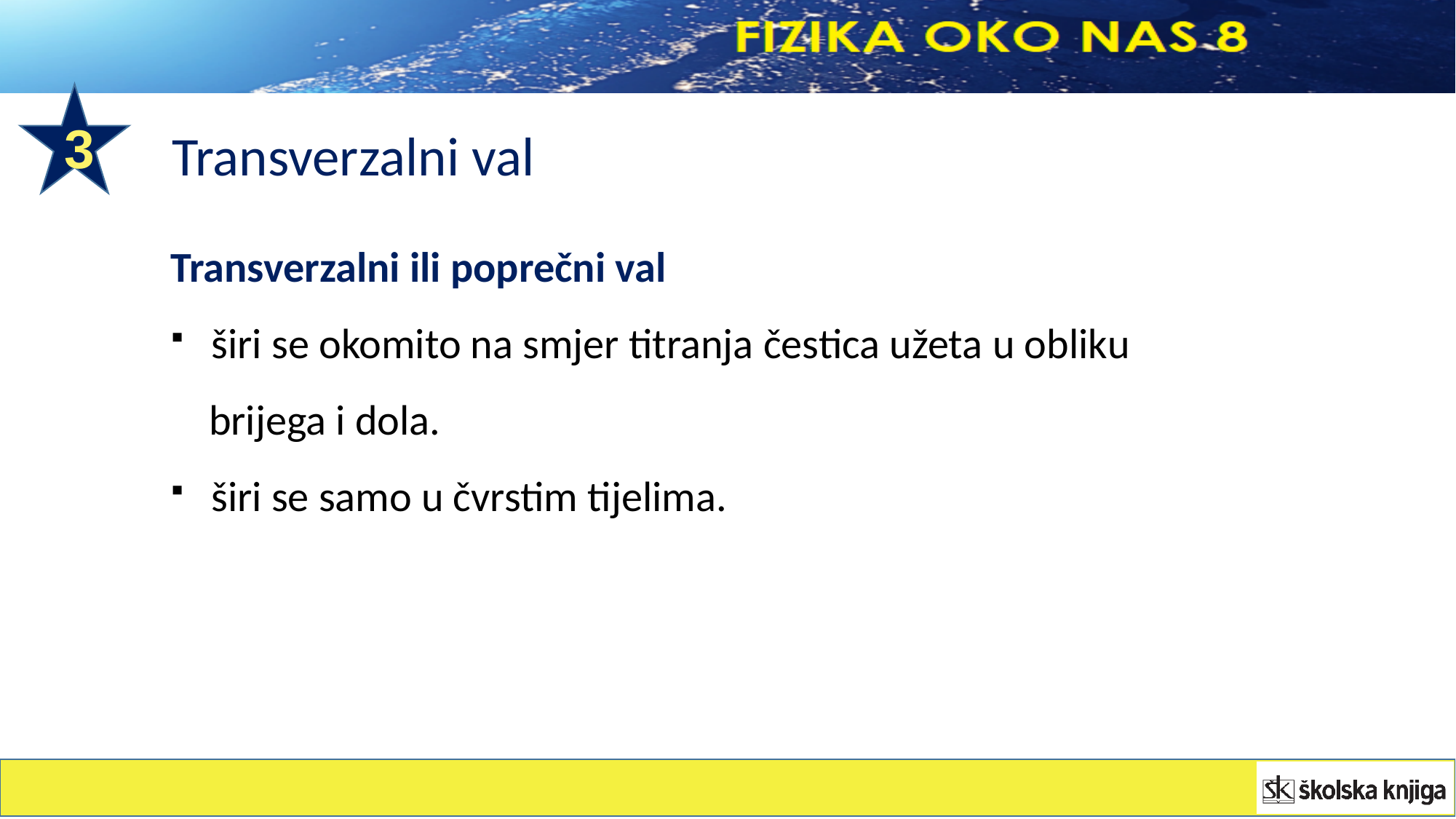

3
Transverzalni val
Transverzalni ili poprečni val
širi se okomito na smjer titranja čestica užeta u obliku
    brijega i dola.
širi se samo u čvrstim tijelima.